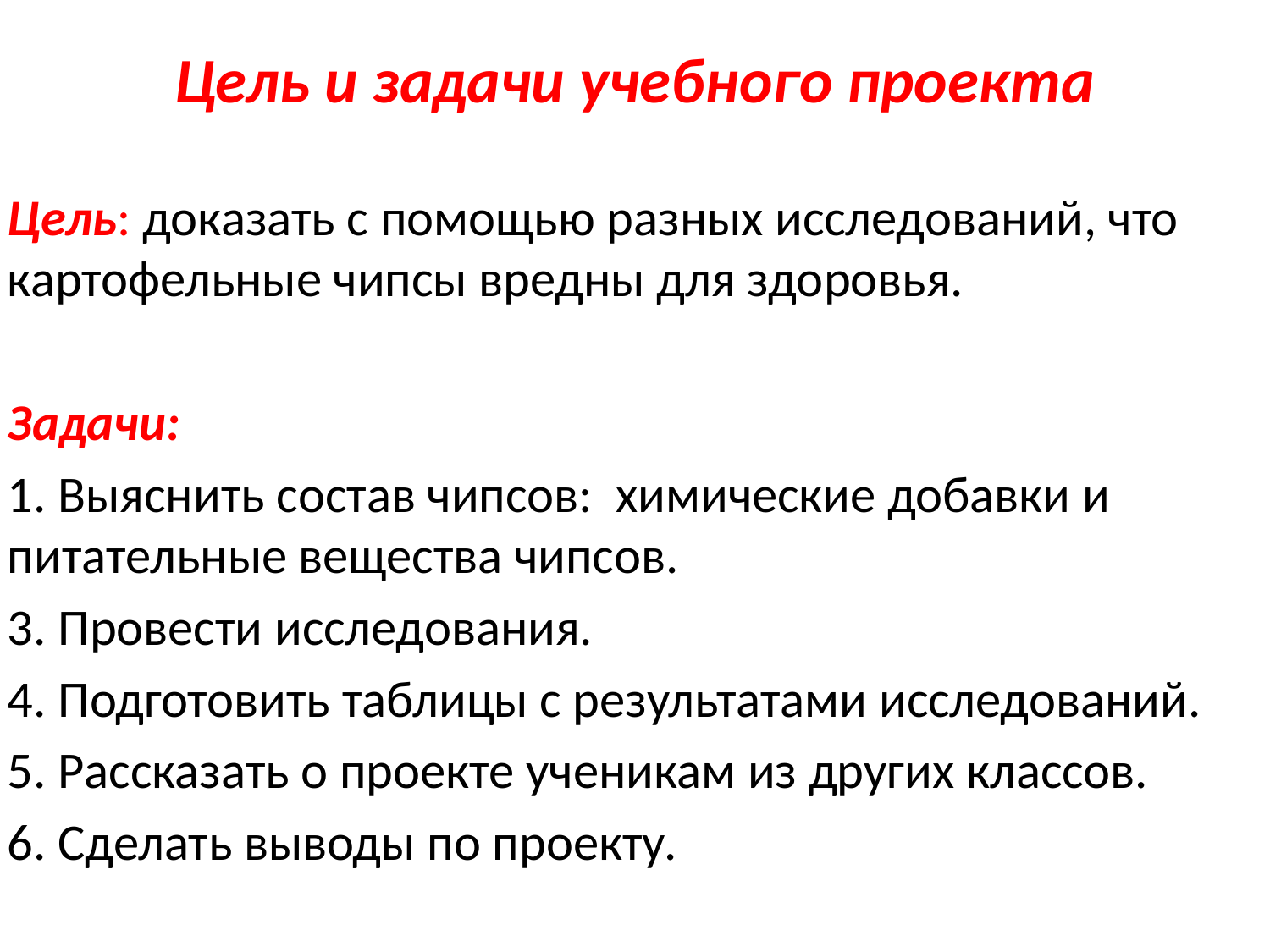

# Цель и задачи учебного проекта

Цель: доказать с помощью разных исследований, что картофельные чипсы вредны для здоровья.

Задачи:
1. Выяснить состав чипсов:  химические добавки и  питательные вещества чипсов.
3. Провести исследования.
4. Подготовить таблицы с результатами исследований.
5. Рассказать о проекте ученикам из других классов.
6. Сделать выводы по проекту.